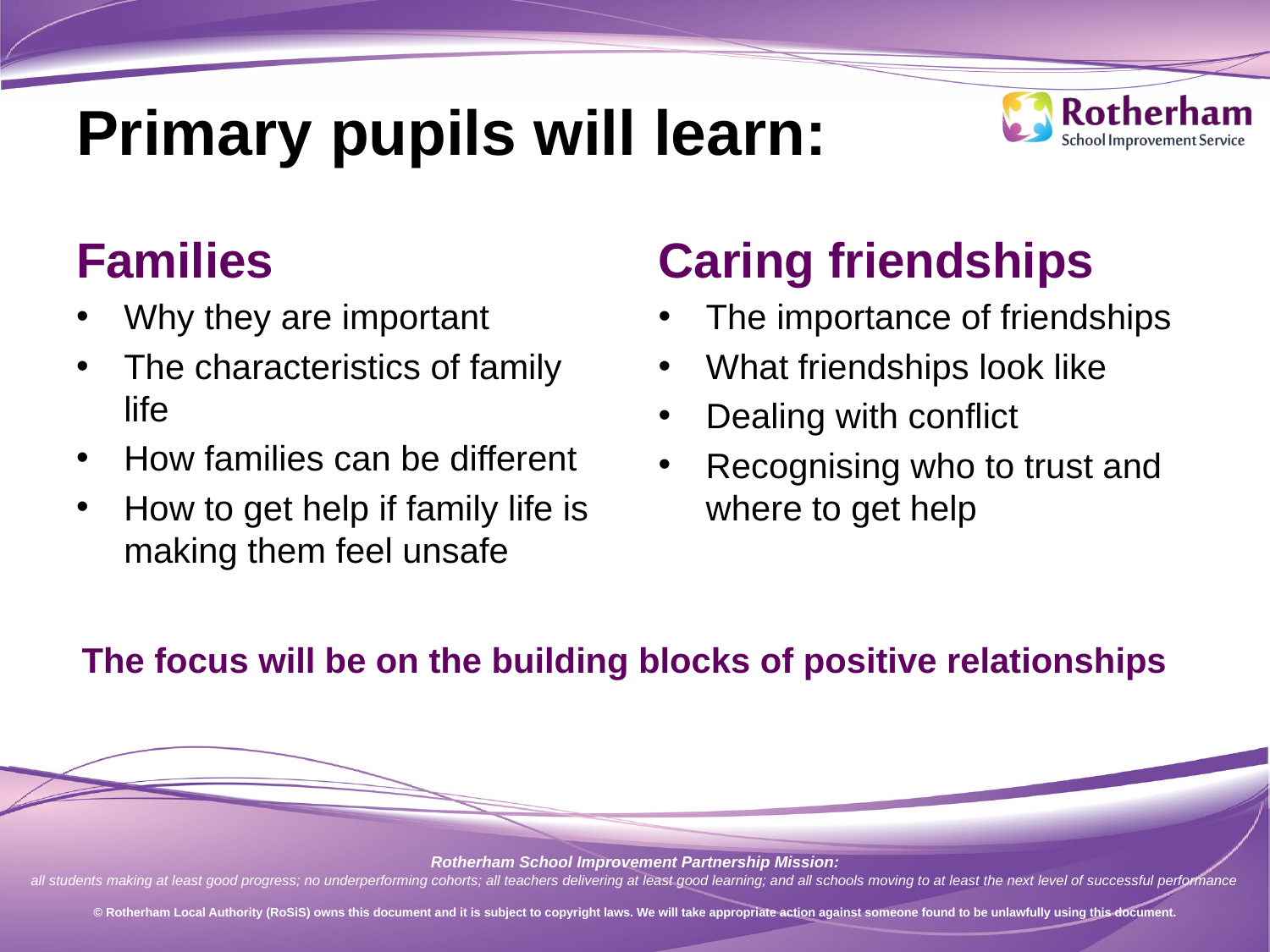

# Primary pupils will learn:
Families
Why they are important
The characteristics of family life
How families can be different
How to get help if family life is making them feel unsafe
Caring friendships
The importance of friendships
What friendships look like
Dealing with conflict
Recognising who to trust and where to get help
The focus will be on the building blocks of positive relationships